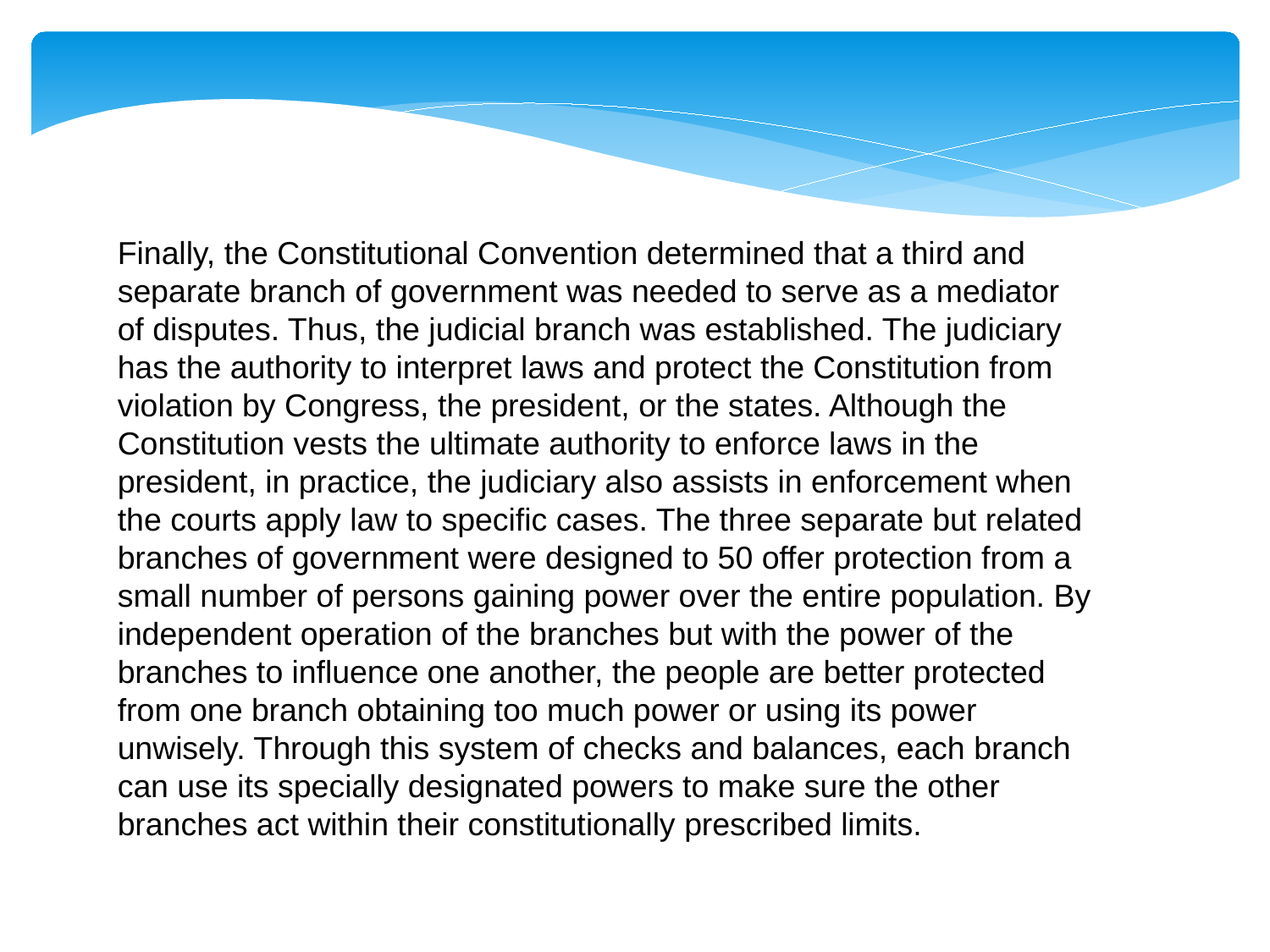

Finally, the Constitutional Convention determined that a third and separate branch of government was needed to serve as a mediator of disputes. Thus, the judicial branch was established. The judiciary has the authority to interpret laws and protect the Constitution from violation by Congress, the president, or the states. Although the Constitution vests the ultimate authority to enforce laws in the president, in practice, the judiciary also assists in enforcement when the courts apply law to specific cases. The three separate but related branches of government were designed to 50 offer protection from a small number of persons gaining power over the entire population. By independent operation of the branches but with the power of the branches to influence one another, the people are better protected from one branch obtaining too much power or using its power unwisely. Through this system of checks and balances, each branch can use its specially designated powers to make sure the other branches act within their constitutionally prescribed limits.